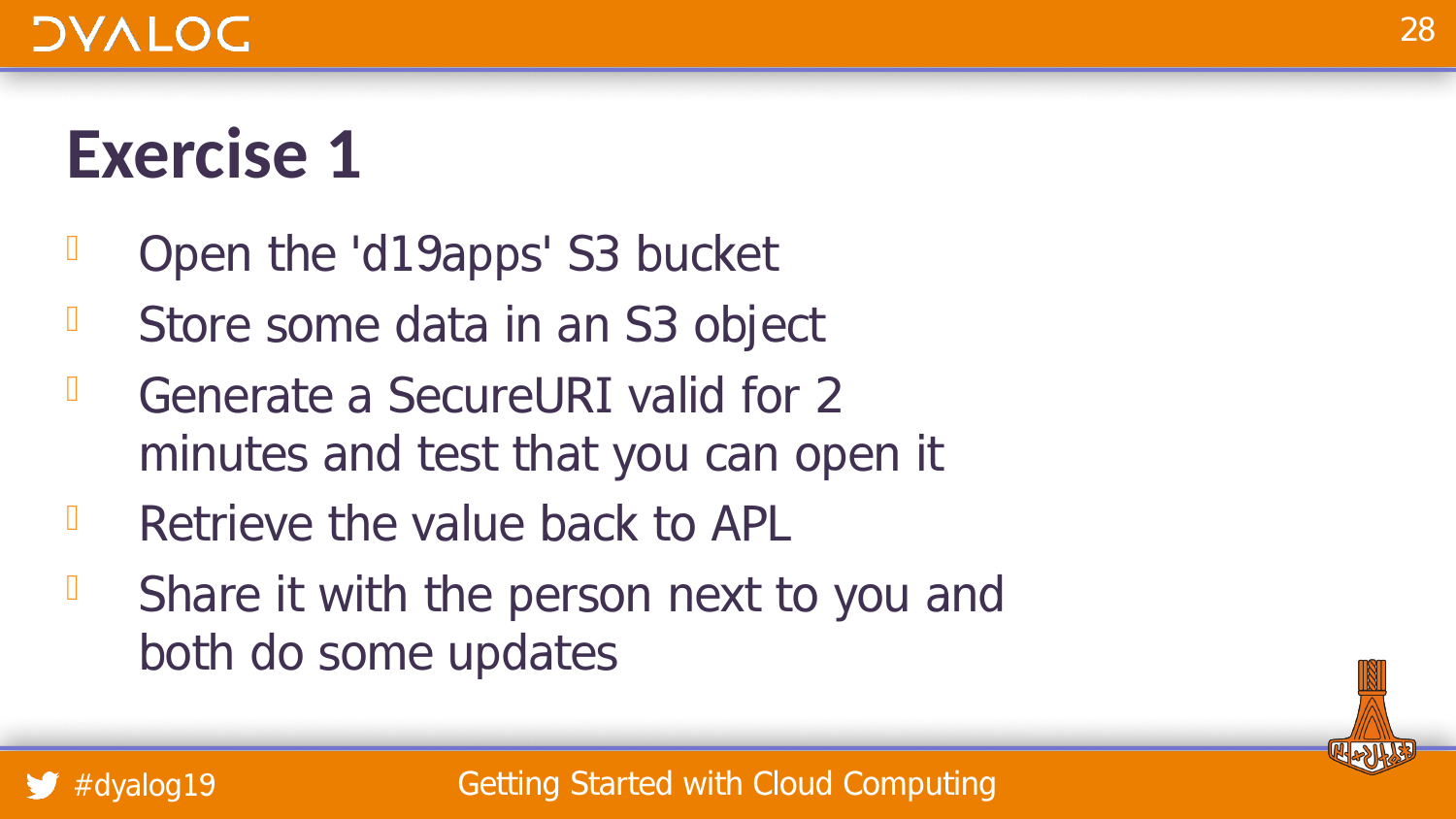

# Exercise 1
Open the 'd19apps' S3 bucket
Store some data in an S3 object
Generate a SecureURI valid for 2 minutes and test that you can open it
Retrieve the value back to APL
Share it with the person next to you and both do some updates